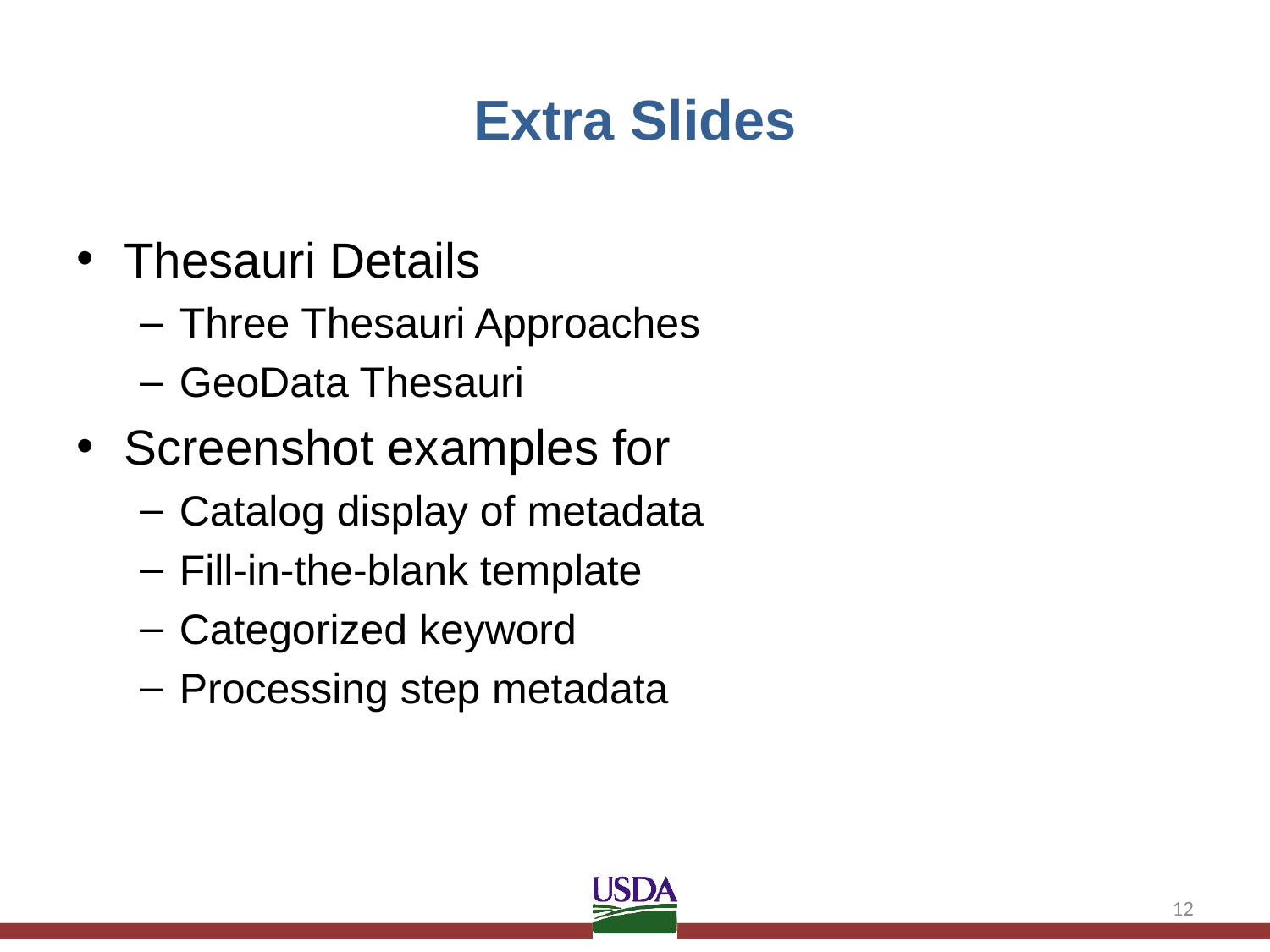

# Extra Slides
Thesauri Details
Three Thesauri Approaches
GeoData Thesauri
Screenshot examples for
Catalog display of metadata
Fill-in-the-blank template
Categorized keyword
Processing step metadata

12